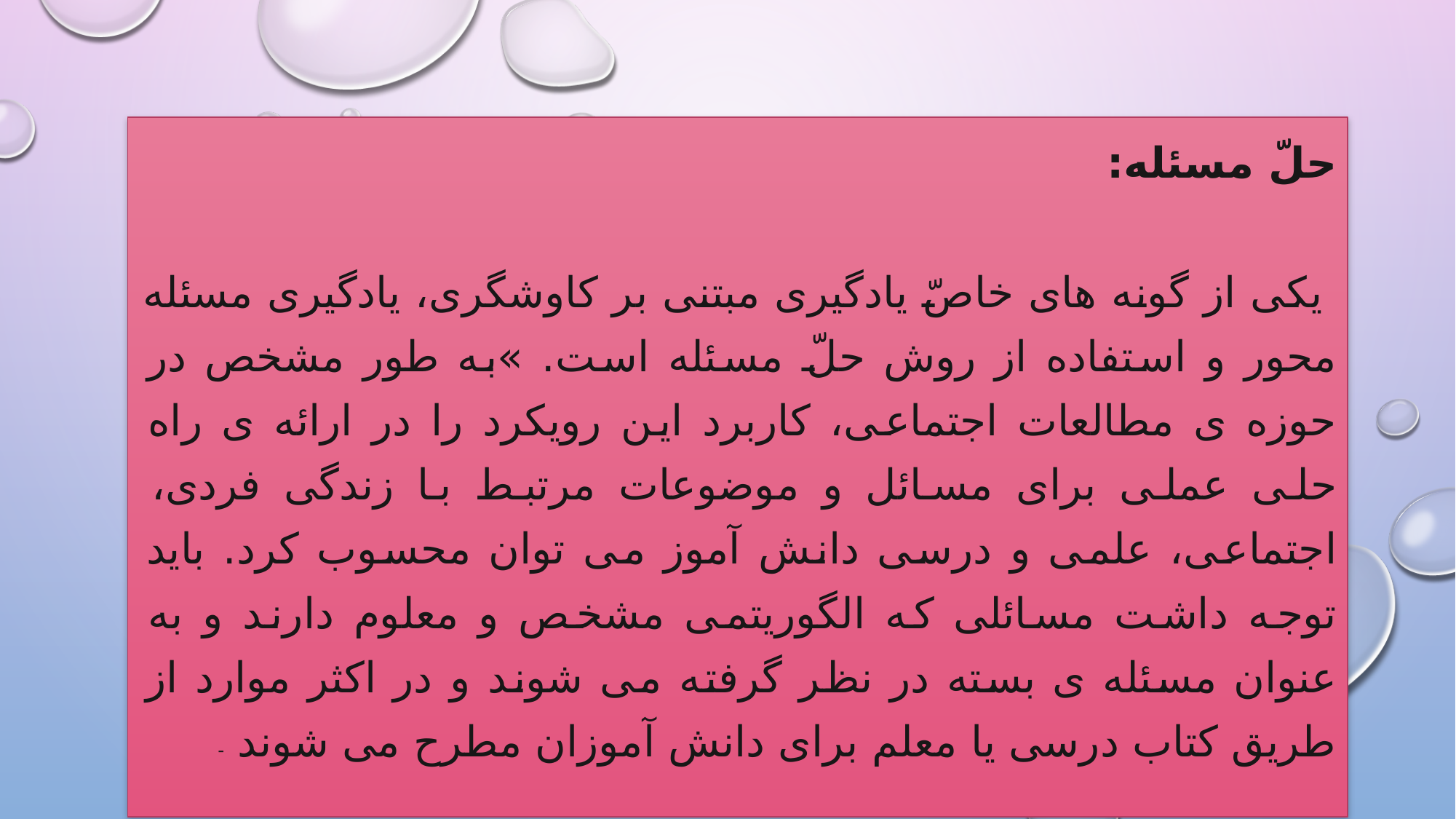

حلّ مسئله:

 يکی از گونه های خاصّ يادگيری مبتنی بر کاوشگری، يادگيری مسئله محور و استفاده از روش حلّ مسئله است. »به طور مشخص در حوزه ی مطالعات اجتماعی، کاربرد اين رويکرد را در ارائه ی راه حلی عملی برای مسائل و موضوعات مرتبط با زندگی فردی، اجتماعی، علمی و درسی دانش آموز می توان محسوب کرد. بايد توجه داشت مسائلی که الگوريتمی مشخص و معلوم دارند و به عنوان مسئله ی بسته در نظر گرفته می شوند و در اکثر موارد از طريق کتاب درسی يا معلم برای دانش آموزان مطرح می شوند -